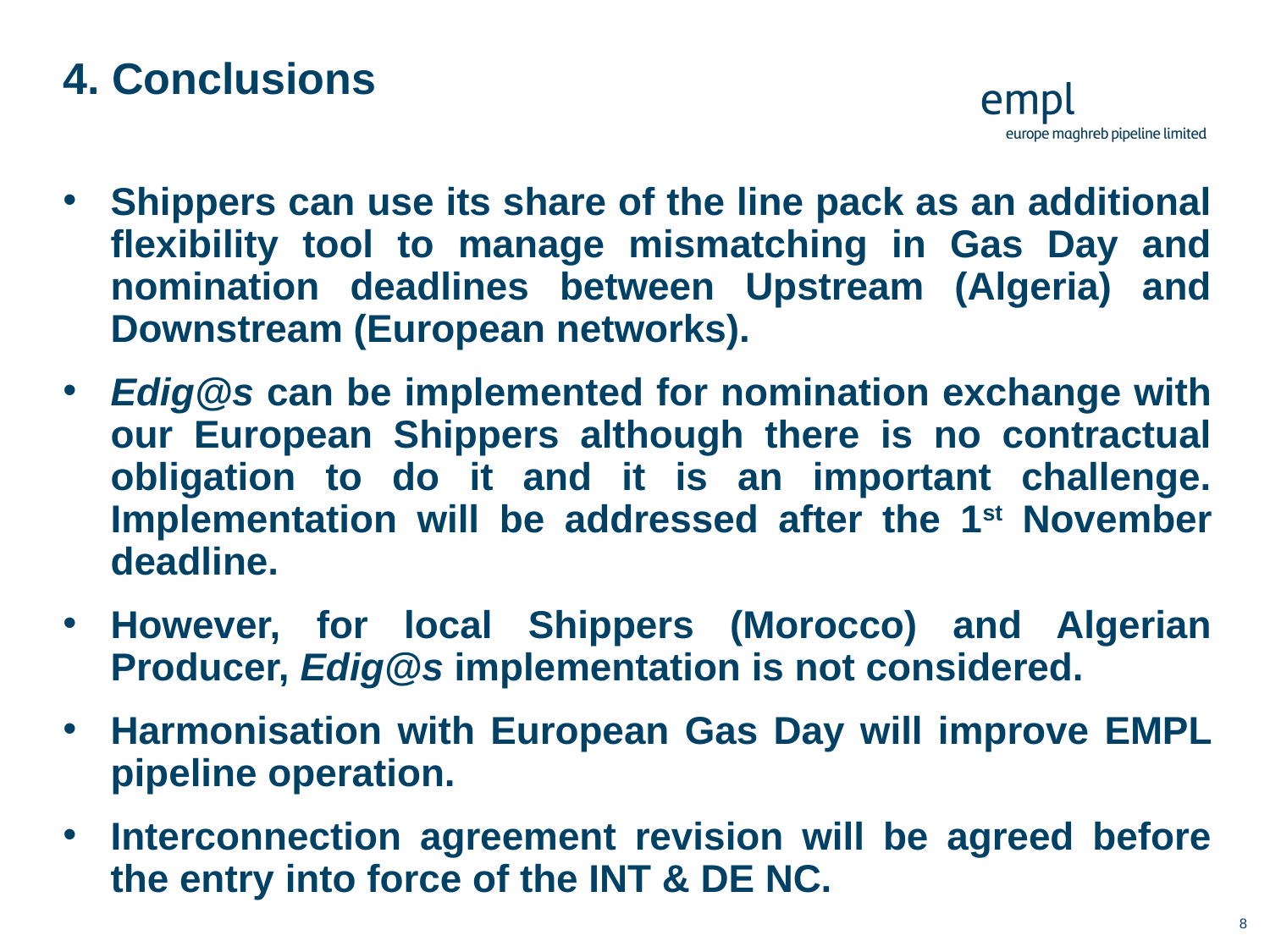

# 4. Conclusions
Shippers can use its share of the line pack as an additional flexibility tool to manage mismatching in Gas Day and nomination deadlines between Upstream (Algeria) and Downstream (European networks).
Edig@s can be implemented for nomination exchange with our European Shippers although there is no contractual obligation to do it and it is an important challenge. Implementation will be addressed after the 1st November deadline.
However, for local Shippers (Morocco) and Algerian Producer, Edig@s implementation is not considered.
Harmonisation with European Gas Day will improve EMPL pipeline operation.
Interconnection agreement revision will be agreed before the entry into force of the INT & DE NC.
8